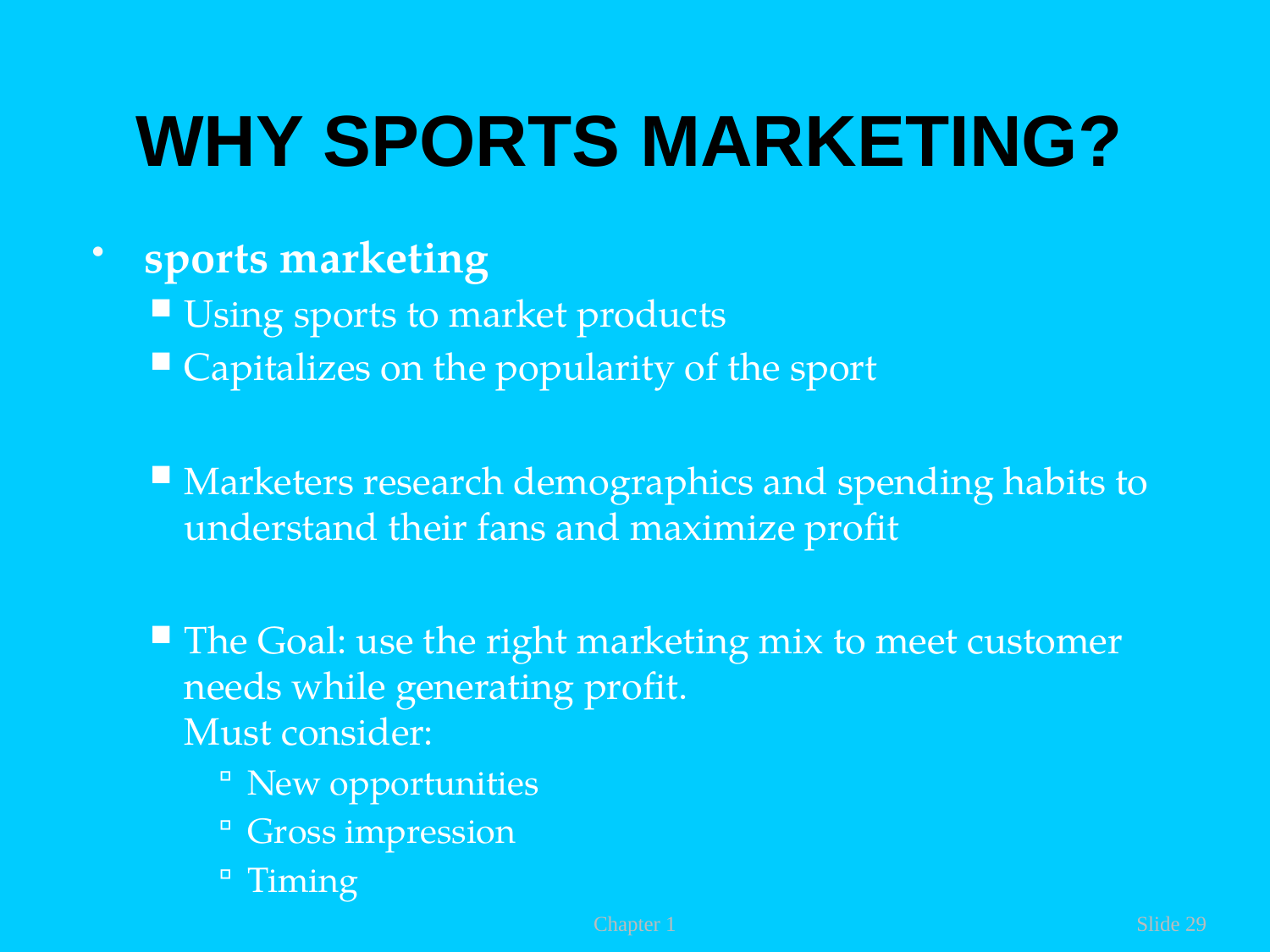

# WHY SPORTS MARKETING?
sports marketing
Using sports to market products
Capitalizes on the popularity of the sport

Marketers research demographics and spending habits to understand their fans and maximize profit

The Goal: use the right marketing mix to meet customer needs while generating profit.
Must consider:
New opportunities
Gross impression
Timing

Chapter 1
Slide 29